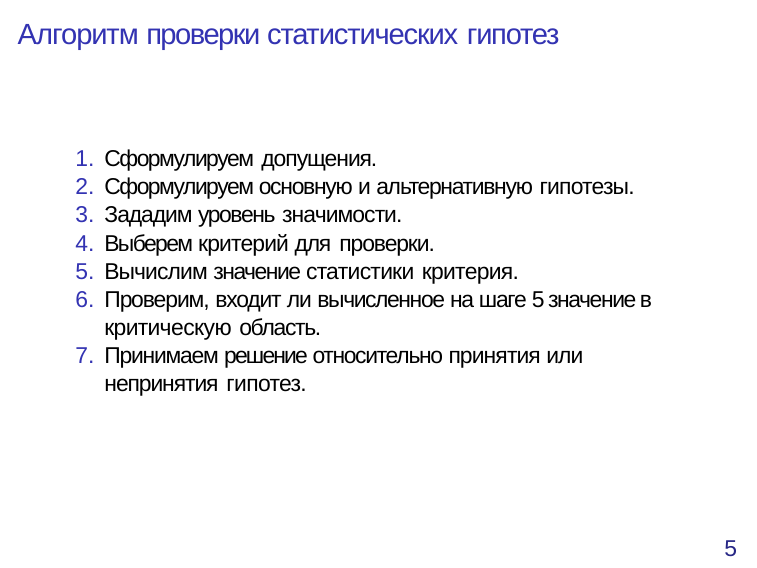

# Алгоритм проверки статистических гипотез
Сформулируем допущения.
Сформулируем основную и альтернативную гипотезы.
Зададим уровень значимости.
Выберем критерий для проверки.
Вычислим значение статистики критерия.
Проверим, входит ли вычисленное на шаге 5 значение в  критическую область.
Принимаем решение относительно принятия или  непринятия гипотез.
5